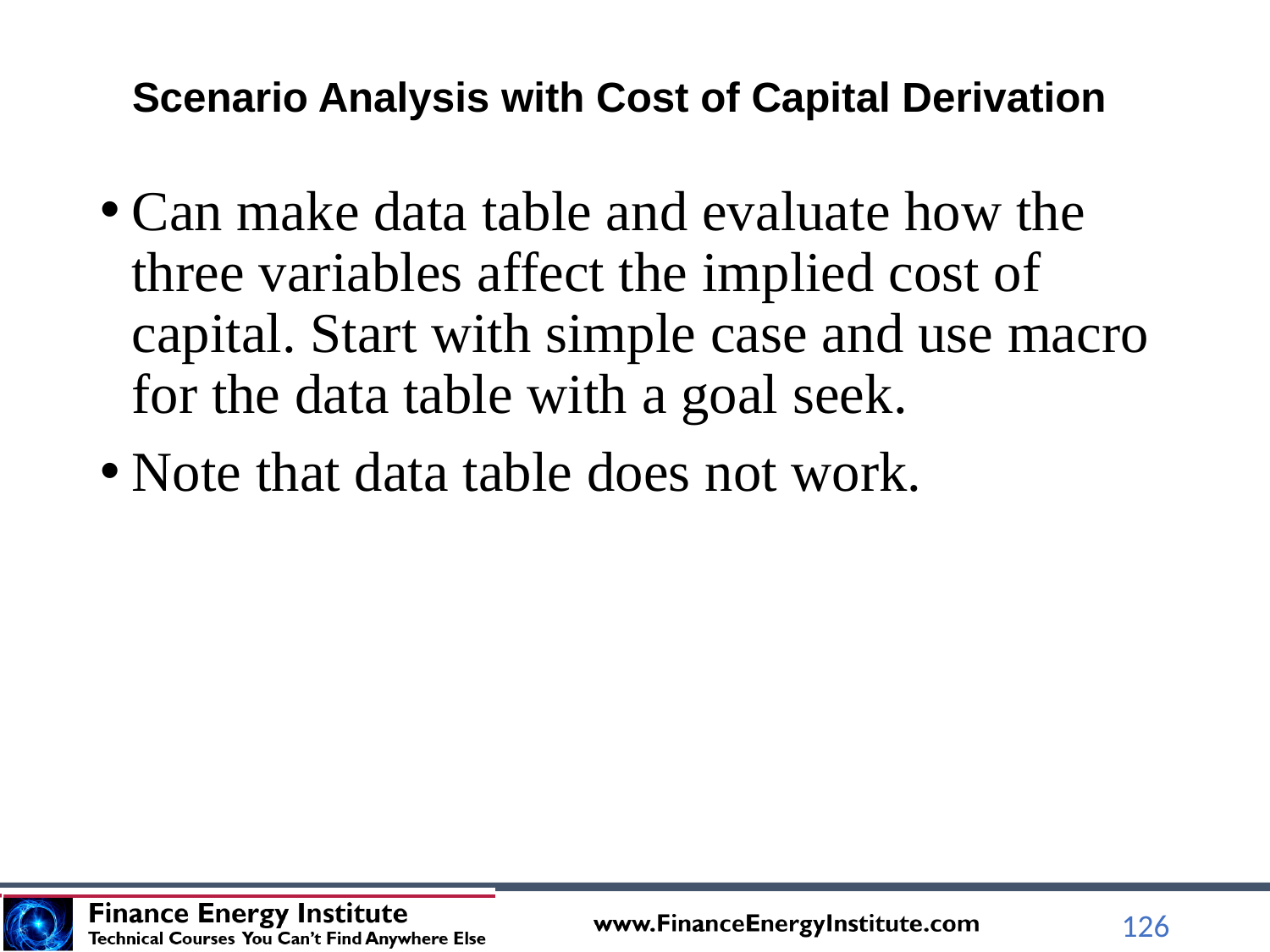

# Scenario Analysis with Cost of Capital Derivation
Can make data table and evaluate how the three variables affect the implied cost of capital. Start with simple case and use macro for the data table with a goal seek.
Note that data table does not work.
126